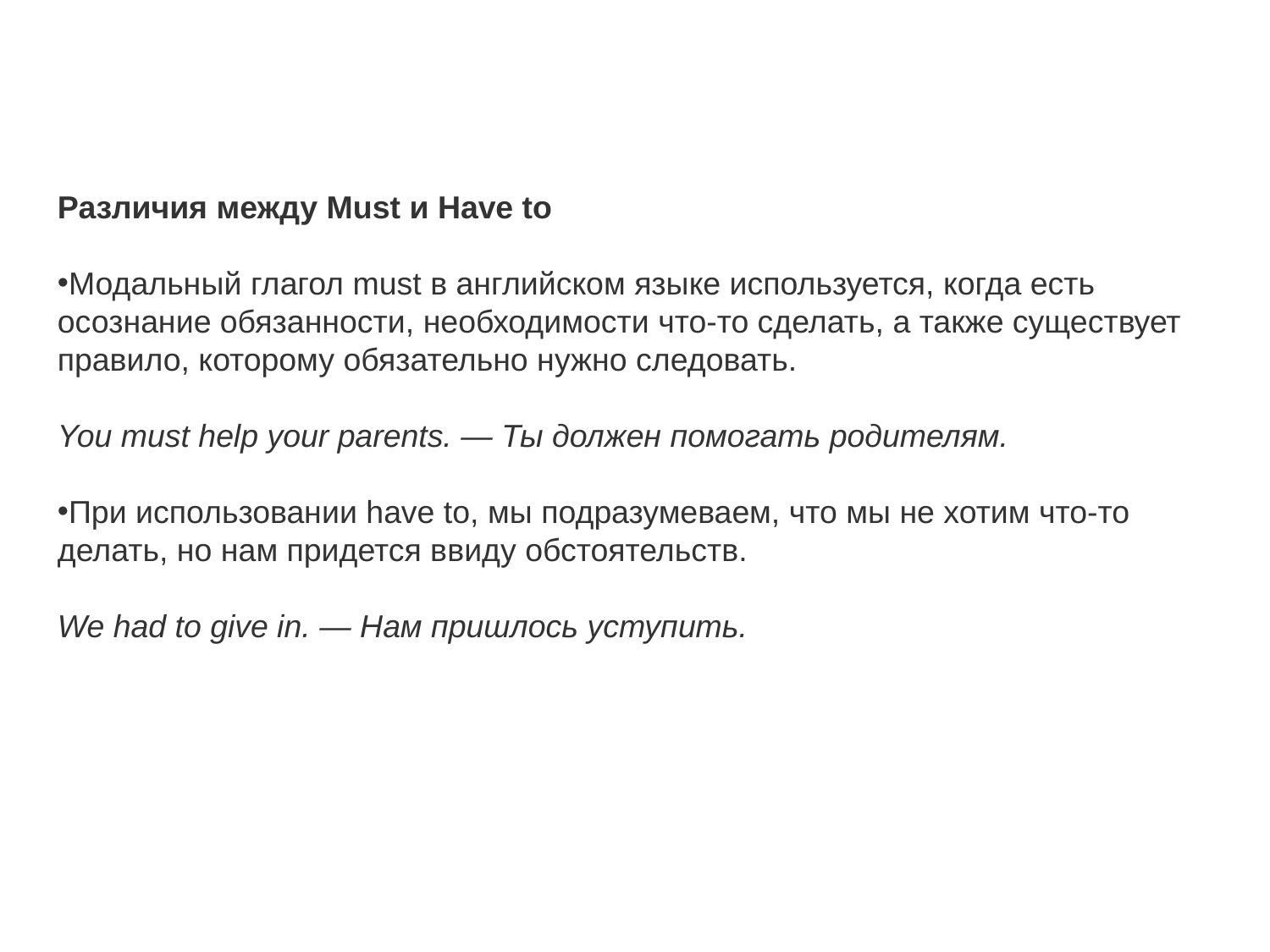

Различия между Must и Have to

Модальный глагол must в английском языке используется, когда есть осознание обязанности, необходимости что-то сделать, а также существует правило, которому обязательно нужно следовать.

You must help your parents. — Ты должен помогать родителям.

При использовании have to, мы подразумеваем, что мы не хотим что-то делать, но нам придется ввиду обстоятельств.

We had to give in. — Нам пришлось уступить.